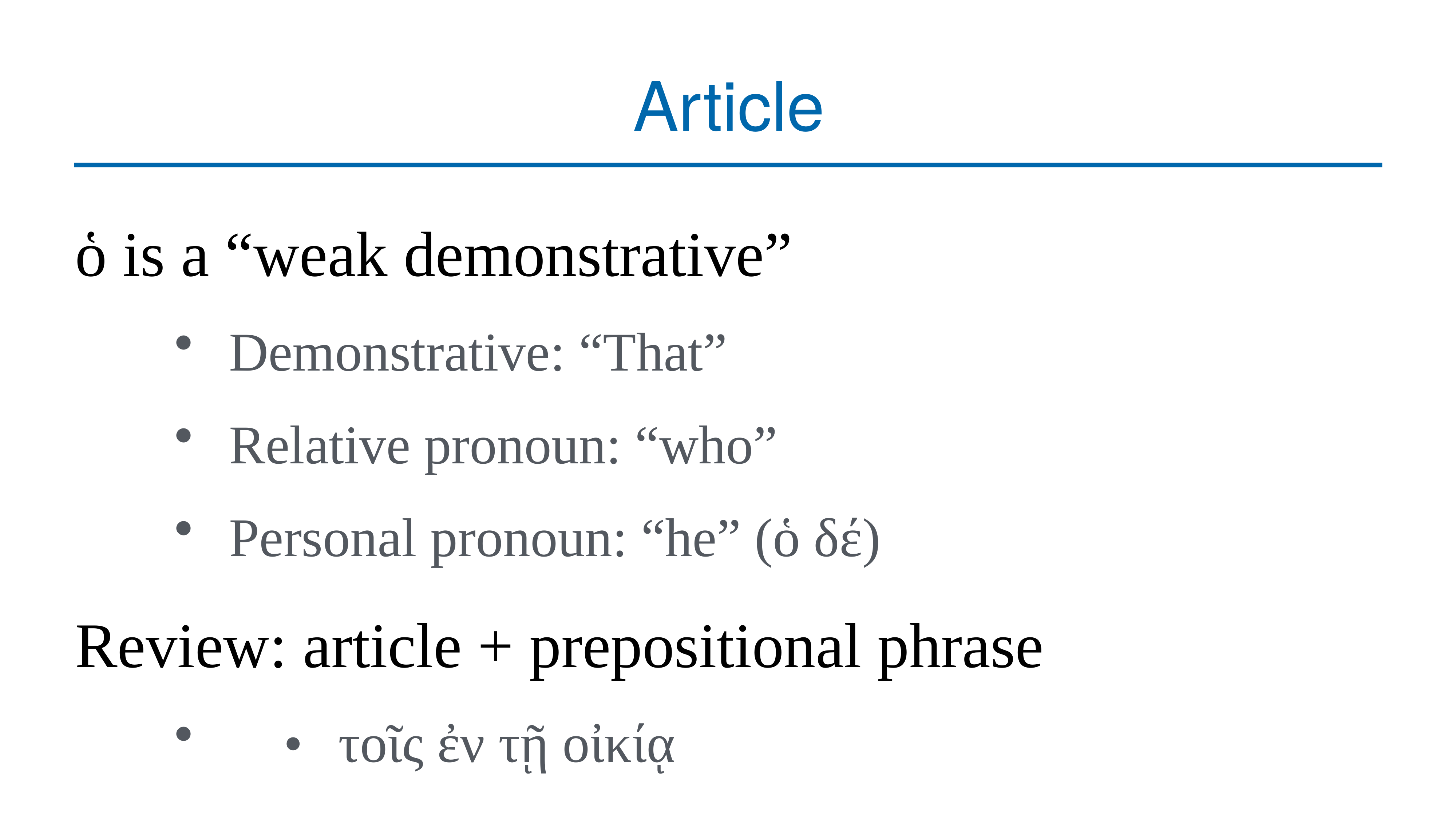

# Article
ὁ is a “weak demonstrative”
Demonstrative: “That”
Relative pronoun: “who”
Personal pronoun: “he” (ὁ δέ)
Review: article + prepositional phrase
	•	τοῖς ἐν τῇ οἰκίᾳ